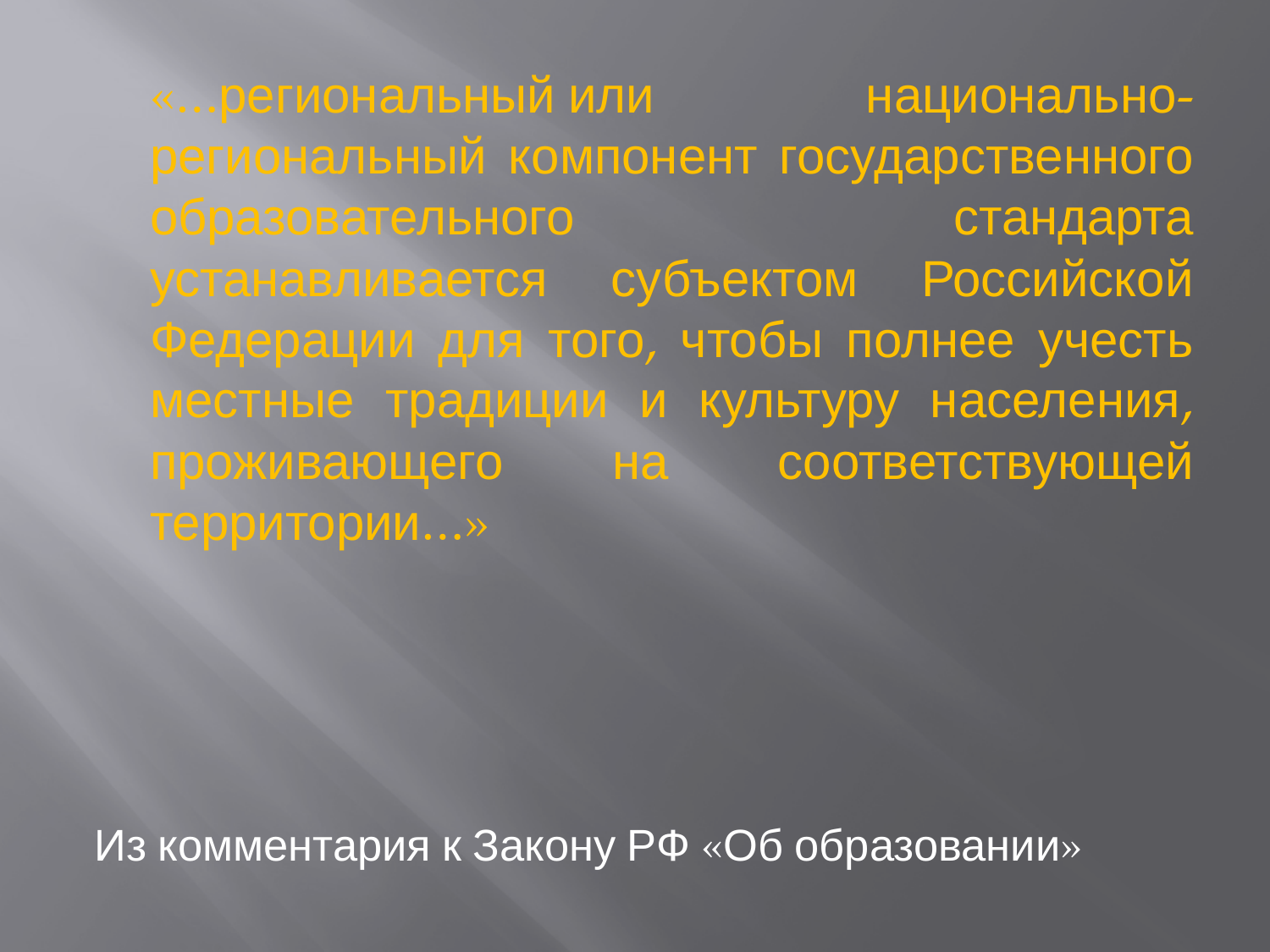

«…региональный или национально-региональный компонент государственного образовательного стандарта устанавливается субъектом Российской Федерации для того, чтобы полнее учесть местные традиции и культуру населения, проживающего на соответствующей территории…»

Из комментария к Закону РФ «Об образовании»